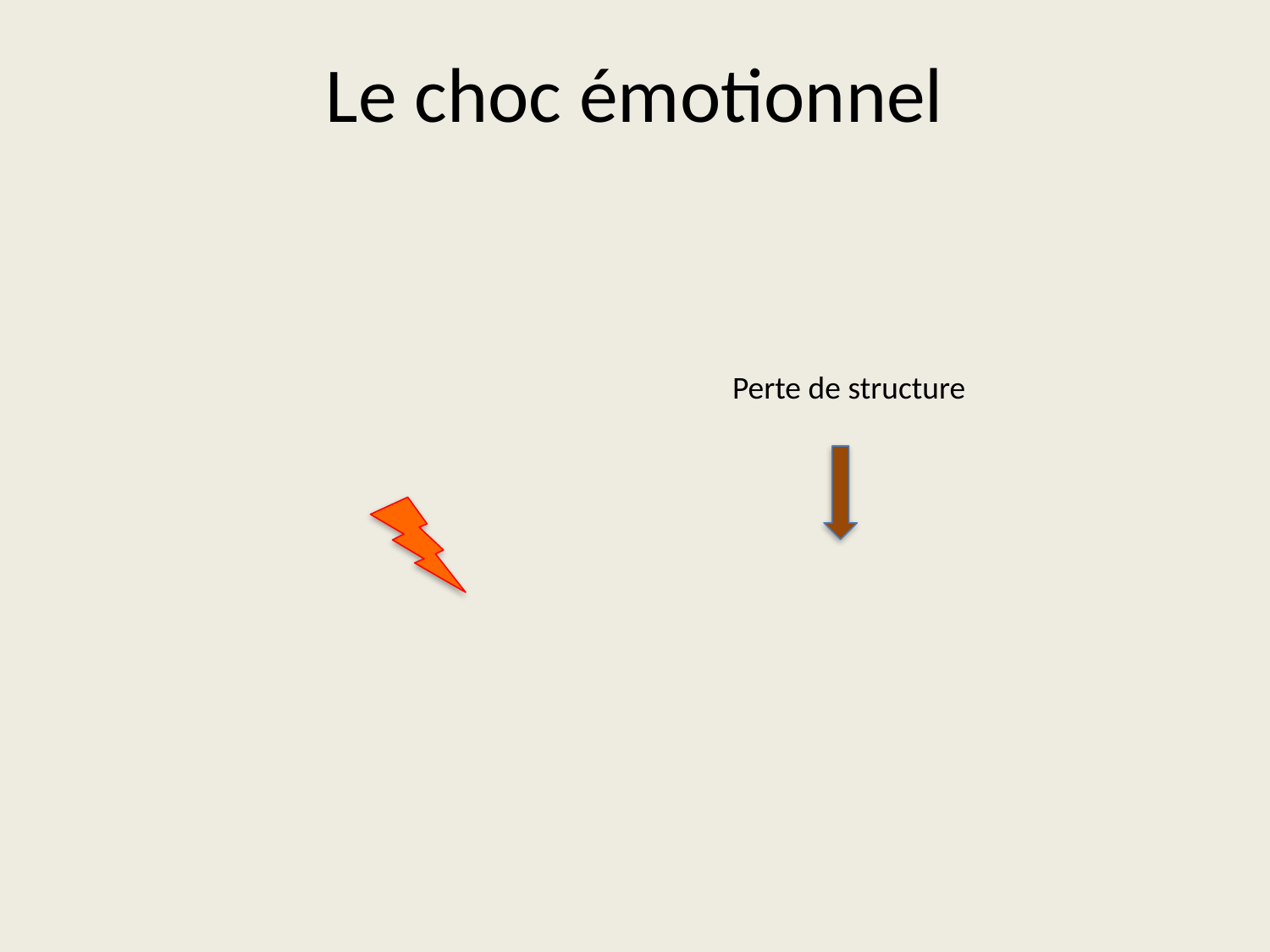

# Le choc émotionnel

Perte de structure